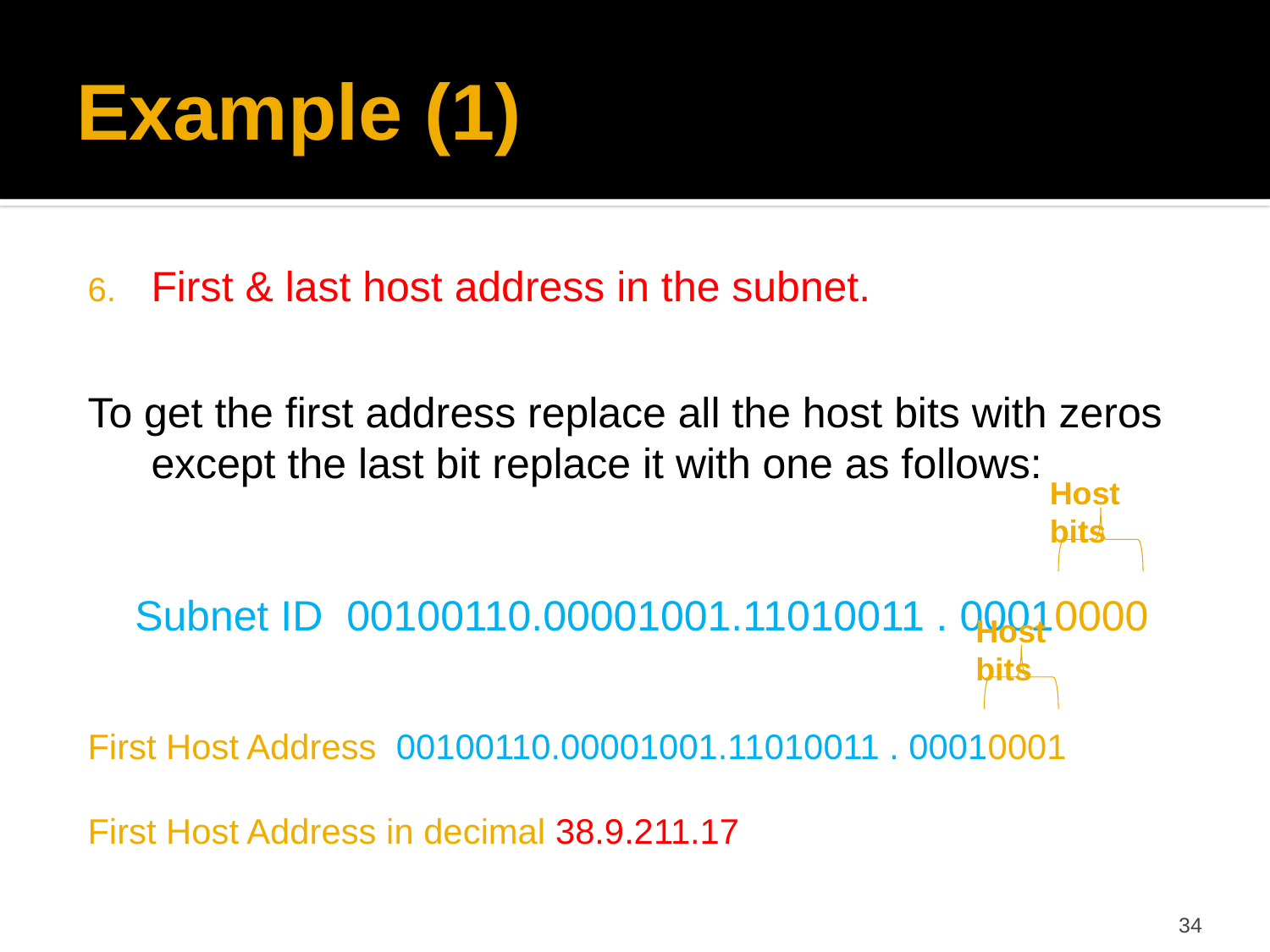

# Example (1)
First & last host address in the subnet.

To get the first address replace all the host bits with zeros except the last bit replace it with one as follows:

    Subnet ID  00100110.00001001.11010011 . 00010000

First Host Address  00100110.00001001.11010011 . 00010001

First Host Address in decimal 38.9.211.17
Host bits

Host bits

34